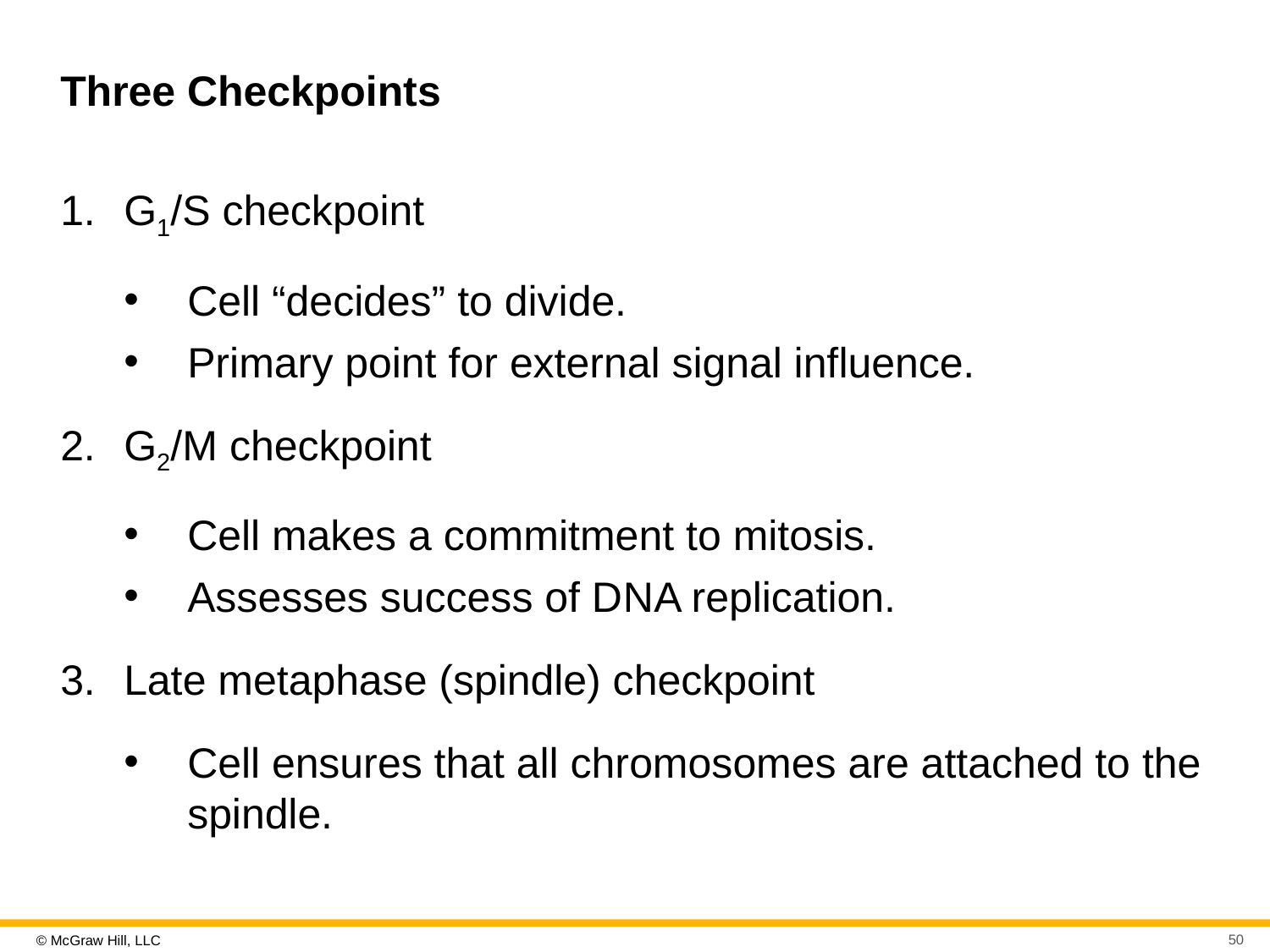

# Three Checkpoints
G1/S checkpoint
Cell “decides” to divide.
Primary point for external signal influence.
G2/M checkpoint
Cell makes a commitment to mitosis.
Assesses success of D N A replication.
Late metaphase (spindle) checkpoint
Cell ensures that all chromosomes are attached to the spindle.
50